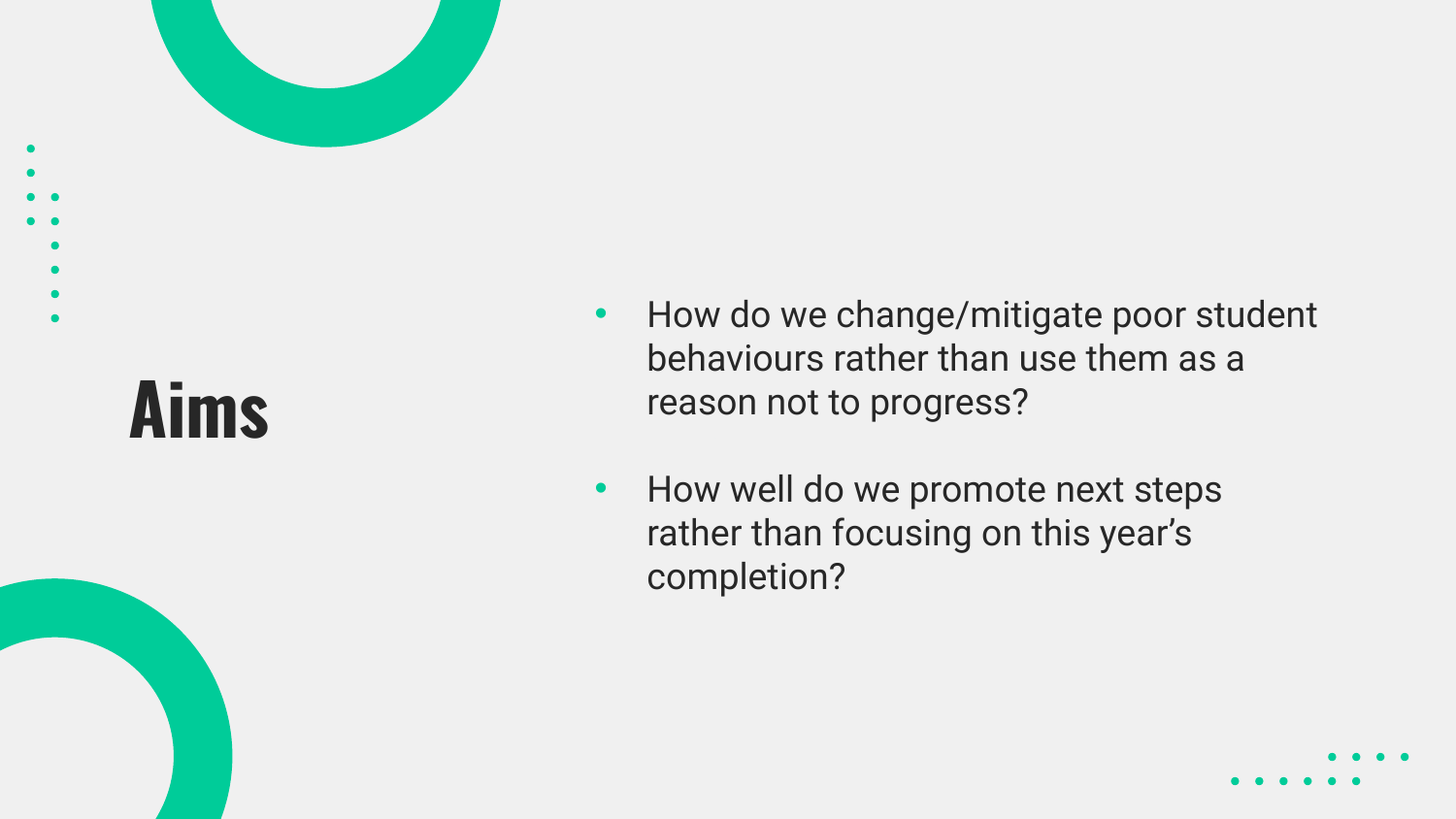

How do we change/mitigate poor student behaviours rather than use them as a reason not to progress?
How well do we promote next steps rather than focusing on this year’s completion?
Aims